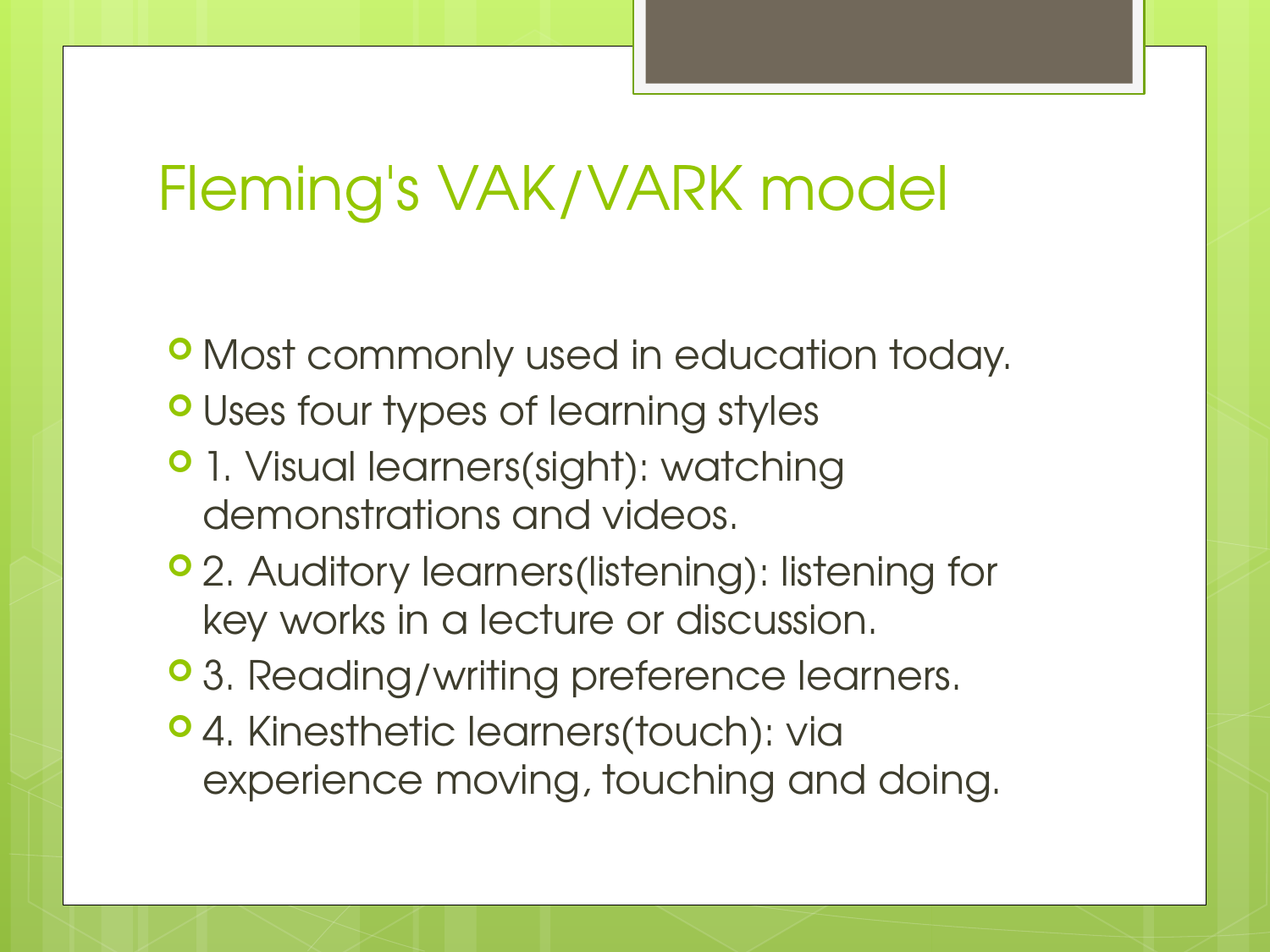

# Fleming's VAK/VARK model
Most commonly used in education today.
Uses four types of learning styles
1. Visual learners(sight): watching demonstrations and videos.
2. Auditory learners(listening): listening for key works in a lecture or discussion.
3. Reading/writing preference learners.
4. Kinesthetic learners(touch): via experience moving, touching and doing.